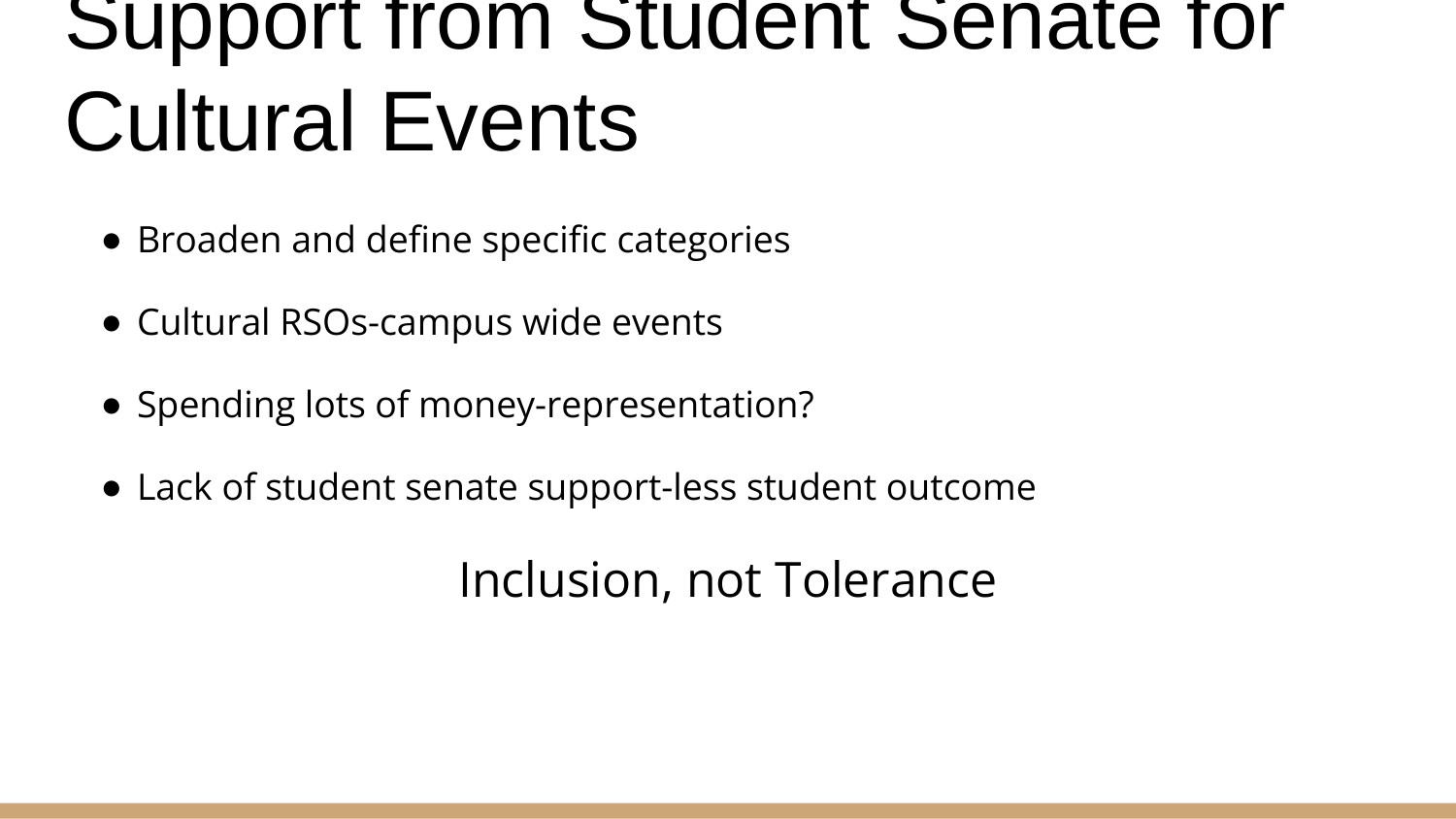

# Support from Student Senate for Cultural Events
Broaden and define specific categories
Cultural RSOs-campus wide events
Spending lots of money-representation?
Lack of student senate support-less student outcome
Inclusion, not Tolerance